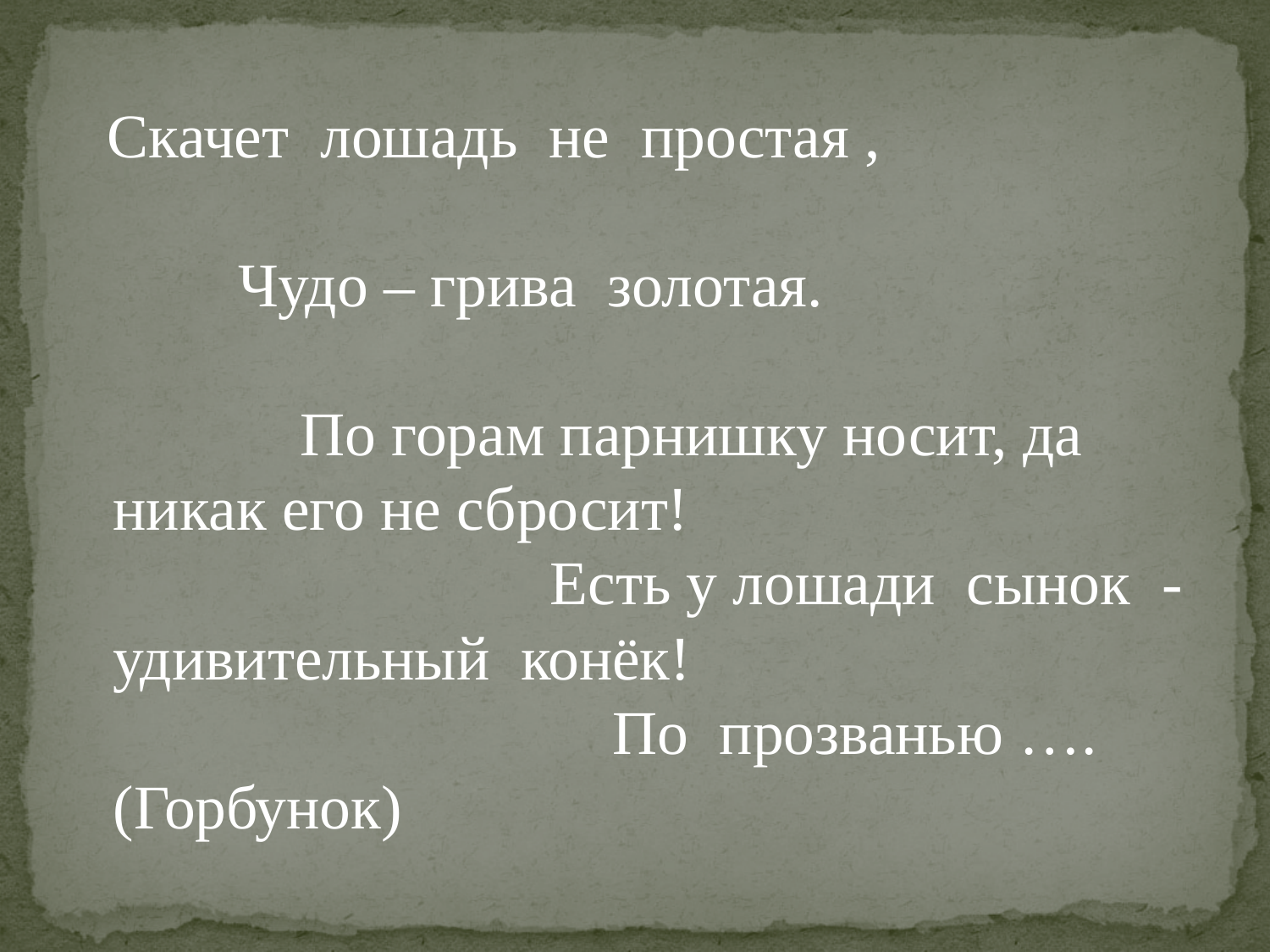

#
  Скачет  лошадь  не  простая ,                                                                                                 Чудо – грива  золотая.                                                                                                         По горам парнишку носит, да никак его не сбросит!                                                             Есть у лошади  сынок  - удивительный  конёк!                                                                 По  прозванью ….(Горбунок)